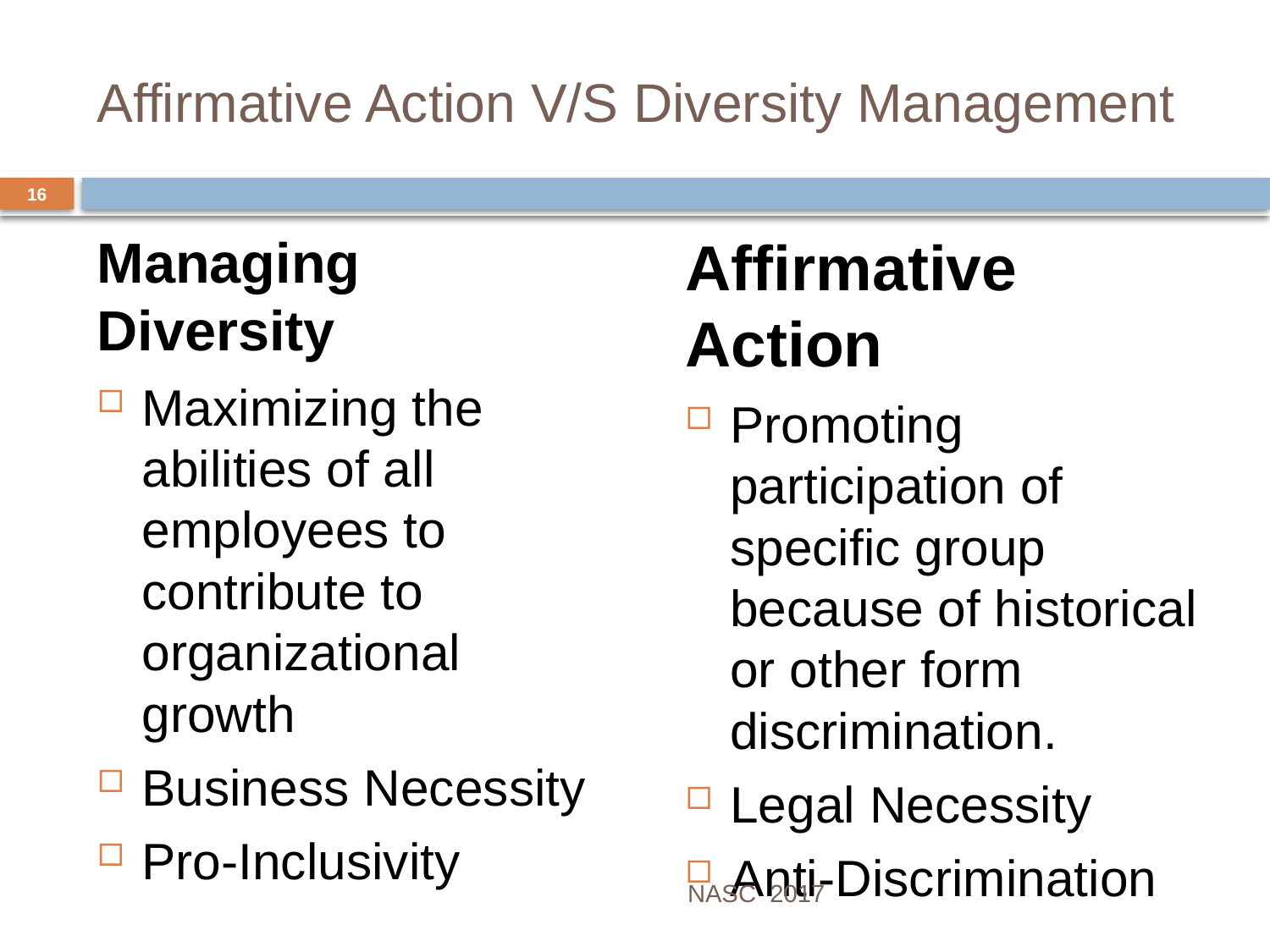

# Affirmative Action V/S Diversity Management
16
Managing Diversity
Maximizing the abilities of all employees to contribute to organizational growth
Business Necessity
Pro-Inclusivity

Affirmative Action
Promoting participation of specific group because of historical or other form discrimination.
Legal Necessity
Anti-Discrimination
NASC  2017